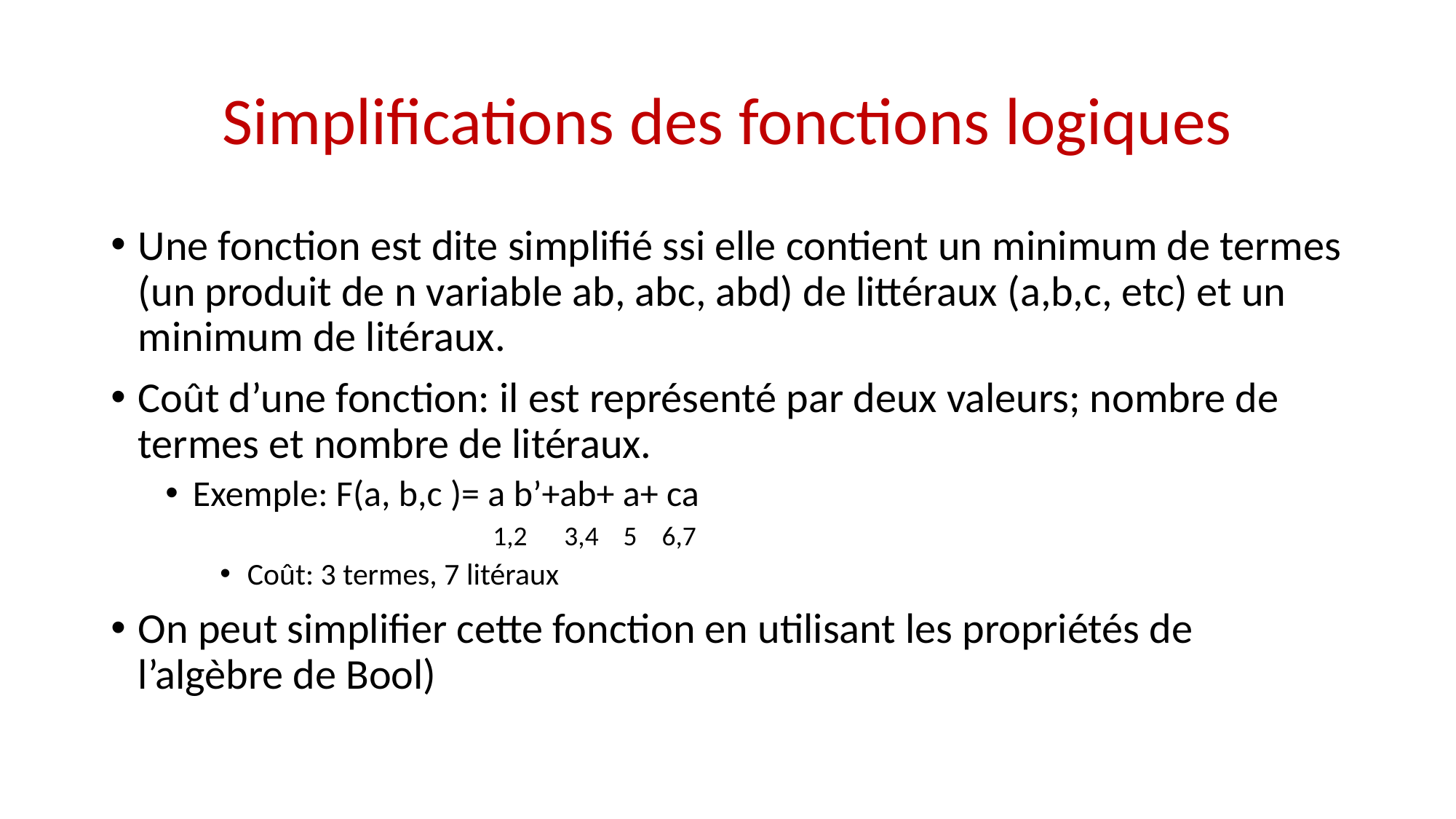

# Simplifications des fonctions logiques
Une fonction est dite simplifié ssi elle contient un minimum de termes (un produit de n variable ab, abc, abd) de littéraux (a,b,c, etc) et un minimum de litéraux.
Coût d’une fonction: il est représenté par deux valeurs; nombre de termes et nombre de litéraux.
Exemple: F(a, b,c )= a b’+ab+ a+ ca
1,2      3,4    5    6,7
Coût: 3 termes, 7 litéraux
On peut simplifier cette fonction en utilisant les propriétés de l’algèbre de Bool)